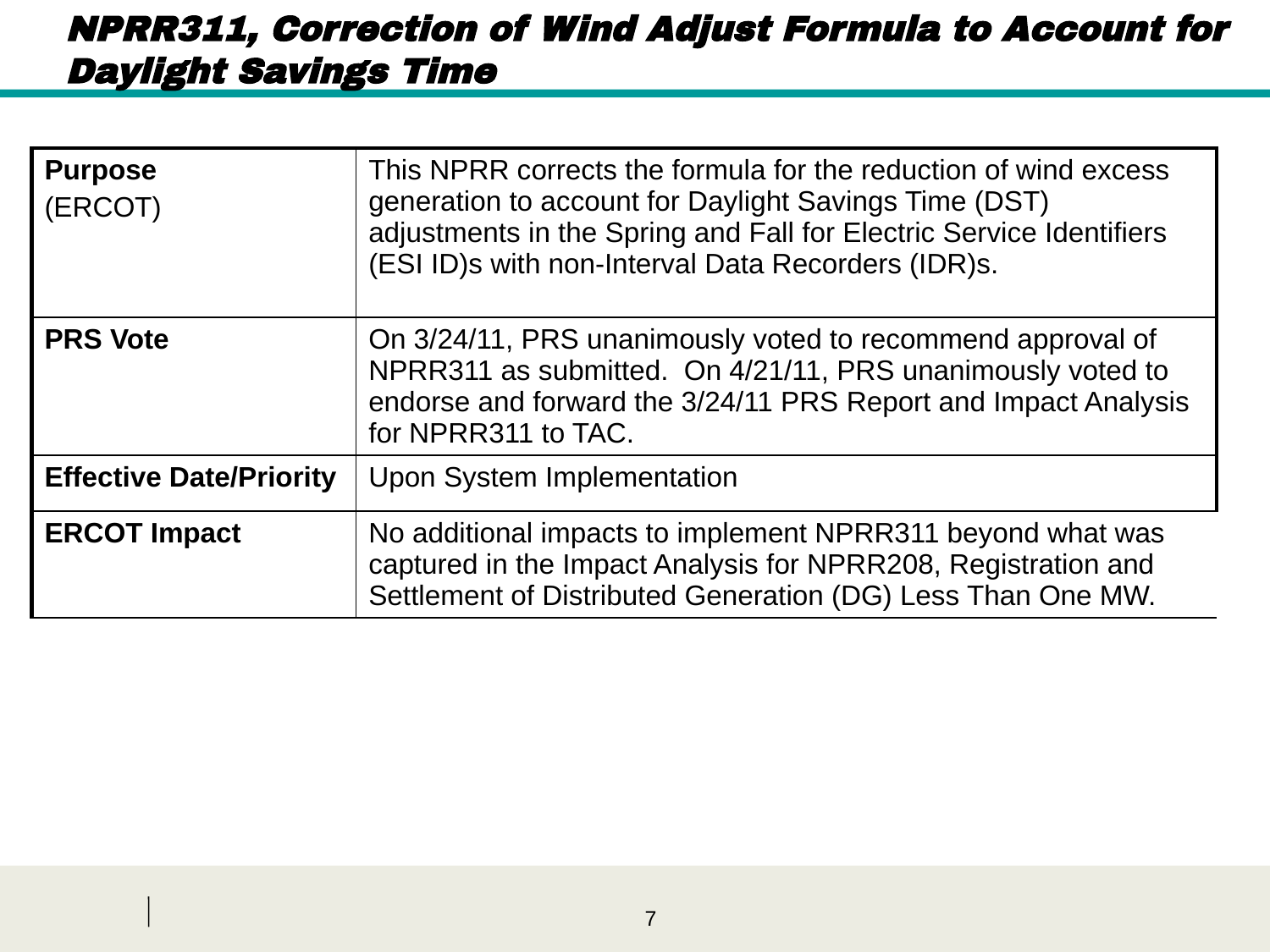

NPRR311, Correction of Wind Adjust Formula to Account for Daylight Savings Time
| Purpose (ERCOT) | This NPRR corrects the formula for the reduction of wind excess generation to account for Daylight Savings Time (DST) adjustments in the Spring and Fall for Electric Service Identifiers (ESI ID)s with non-Interval Data Recorders (IDR)s. |
| --- | --- |
| PRS Vote | On 3/24/11, PRS unanimously voted to recommend approval of NPRR311 as submitted. On 4/21/11, PRS unanimously voted to endorse and forward the 3/24/11 PRS Report and Impact Analysis for NPRR311 to TAC. |
| Effective Date/Priority | Upon System Implementation |
| ERCOT Impact | No additional impacts to implement NPRR311 beyond what was captured in the Impact Analysis for NPRR208, Registration and Settlement of Distributed Generation (DG) Less Than One MW. |